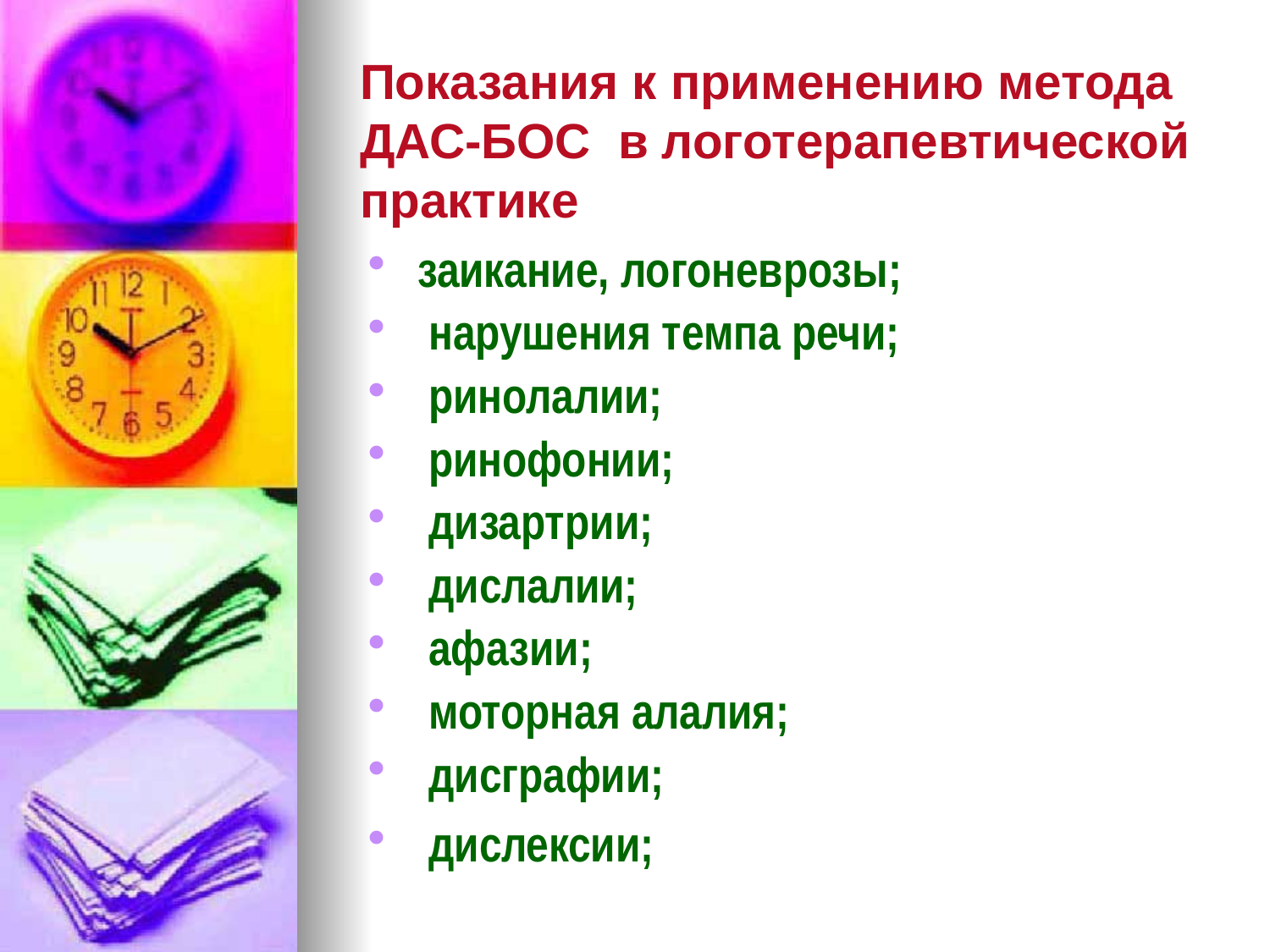

# Показания к применению метода ДАС-БОС  в логотерапевтической практике
заикание, логоневрозы;
 нарушения темпа речи;
 ринолалии;
 ринофонии;
 дизартрии;
 дислалии;
 афазии;
 моторная алалия;
 дисграфии;
 дислексии;